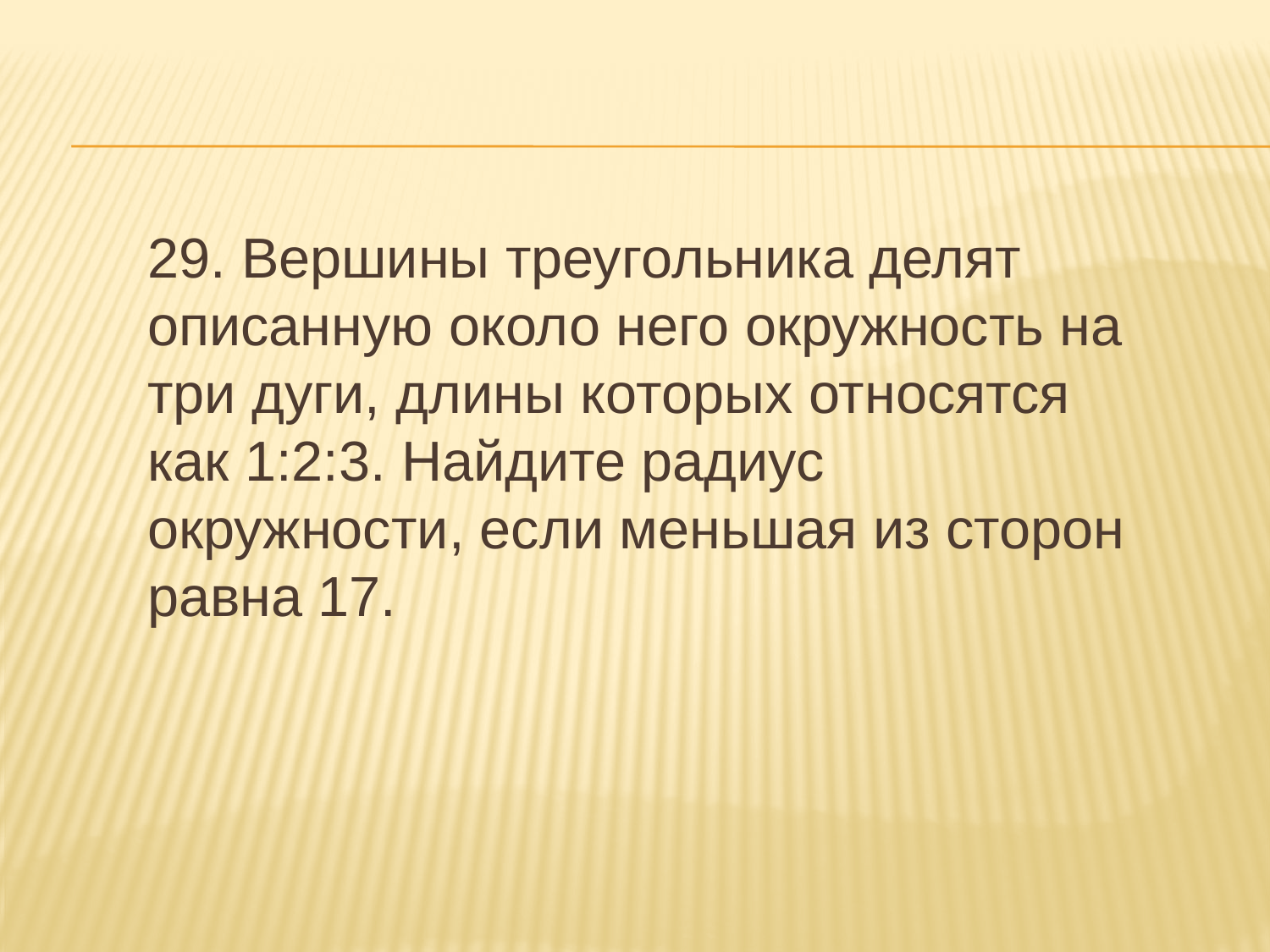

29. Вершины треугольника делят описанную около него окружность на три дуги, длины которых относятся как 1:2:3. Найдите радиус окружности, если меньшая из сторон равна 17.